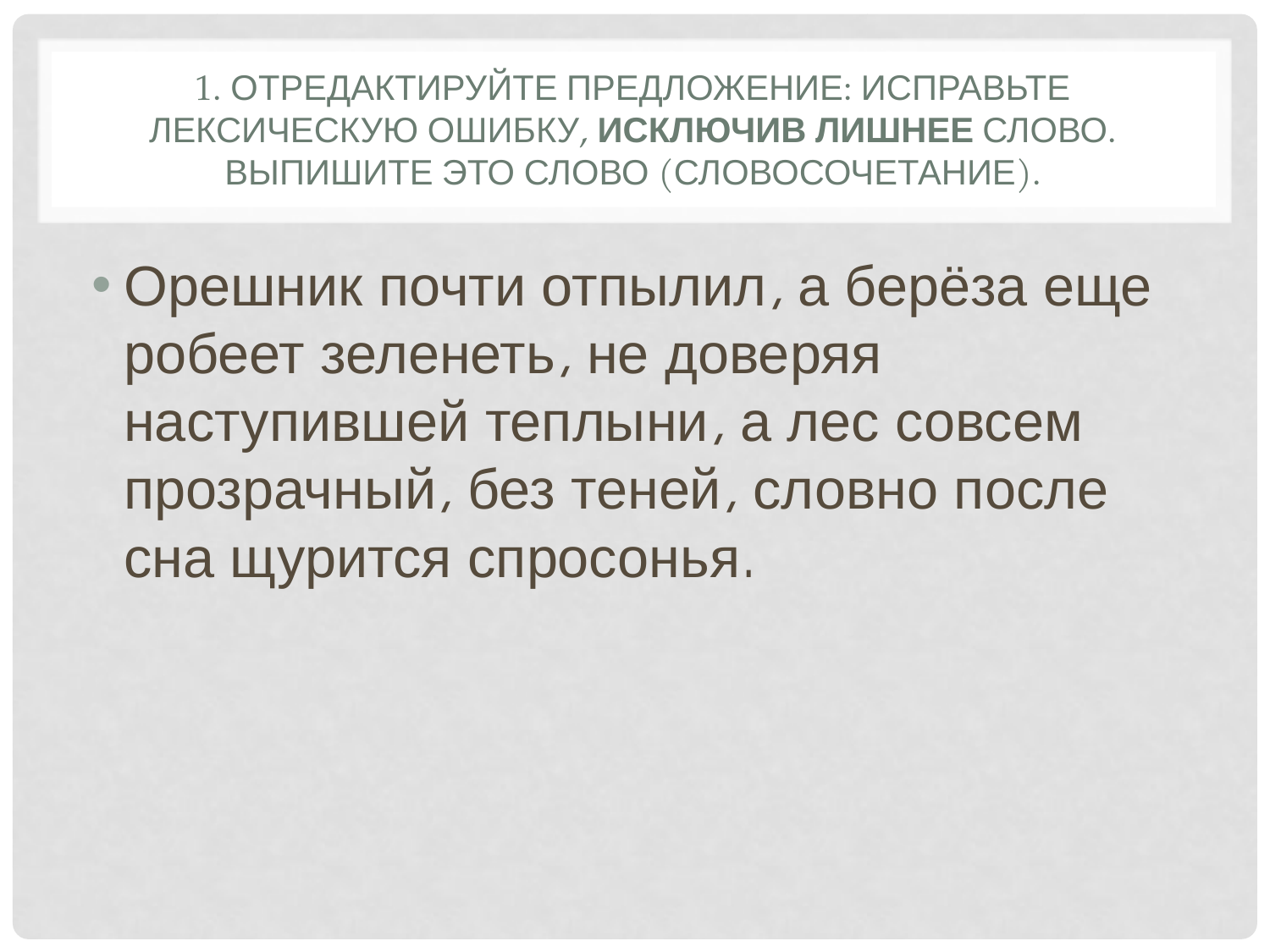

# 1. Отредактируйте предложение: исправьте лексическую ошибку, исключив лишнее слово. Выпишите это слово (словосочетание).
Орешник почти отпылил, а берёза еще робеет зеленеть, не доверяя наступившей теплыни, а лес совсем прозрачный, без теней, словно после сна щурится спросонья.